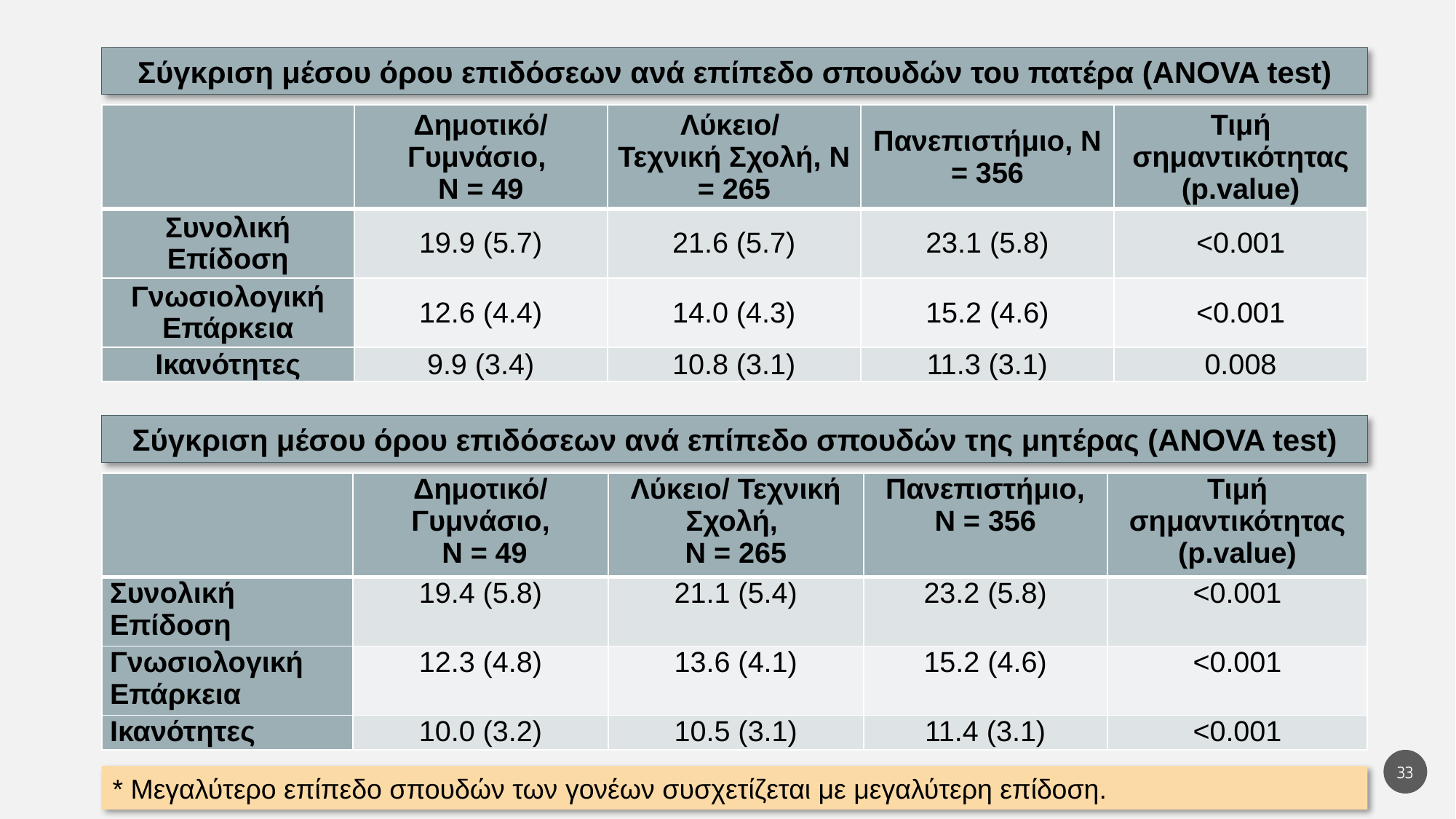

Σύγκριση μέσου όρου επιδόσεων ανά επίπεδο σπουδών του πατέρα (ANOVA test)
|  | Δημοτικό/ Γυμνάσιο, N = 49 | Λύκειο/ Τεχνική Σχολή, N = 265 | Πανεπιστήμιο, N = 356 | Τιμή σημαντικότητας (p.value) |
| --- | --- | --- | --- | --- |
| Συνολική Επίδοση | 19.9 (5.7) | 21.6 (5.7) | 23.1 (5.8) | <0.001 |
| Γνωσιολογική Επάρκεια | 12.6 (4.4) | 14.0 (4.3) | 15.2 (4.6) | <0.001 |
| Ικανότητες | 9.9 (3.4) | 10.8 (3.1) | 11.3 (3.1) | 0.008 |
Σύγκριση μέσου όρου επιδόσεων ανά επίπεδο σπουδών της μητέρας (ANOVA test)
|  | Δημοτικό/ Γυμνάσιο, N = 49 | Λύκειο/ Τεχνική Σχολή, N = 265 | Πανεπιστήμιο, N = 356 | Τιμή σημαντικότητας (p.value) |
| --- | --- | --- | --- | --- |
| Συνολική Επίδοση | 19.4 (5.8) | 21.1 (5.4) | 23.2 (5.8) | <0.001 |
| Γνωσιολογική Επάρκεια | 12.3 (4.8) | 13.6 (4.1) | 15.2 (4.6) | <0.001 |
| Ικανότητες | 10.0 (3.2) | 10.5 (3.1) | 11.4 (3.1) | <0.001 |
33
* Μεγαλύτερο επίπεδο σπουδών των γονέων συσχετίζεται με μεγαλύτερη επίδοση.